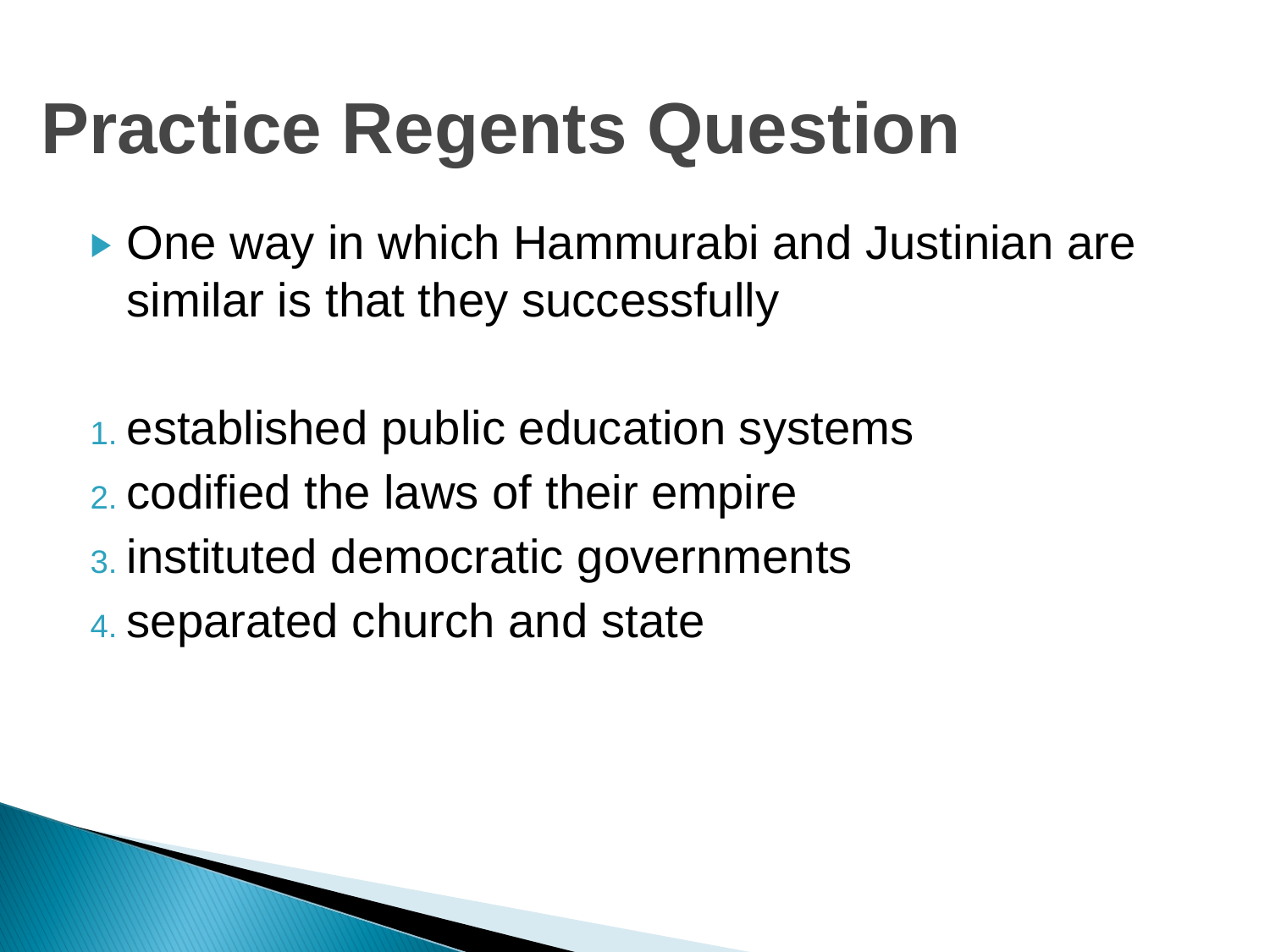

# Practice Regents Question
One way in which Hammurabi and Justinian are similar is that they successfully

established public education systems
codified the laws of their empire
instituted democratic governments
separated church and state